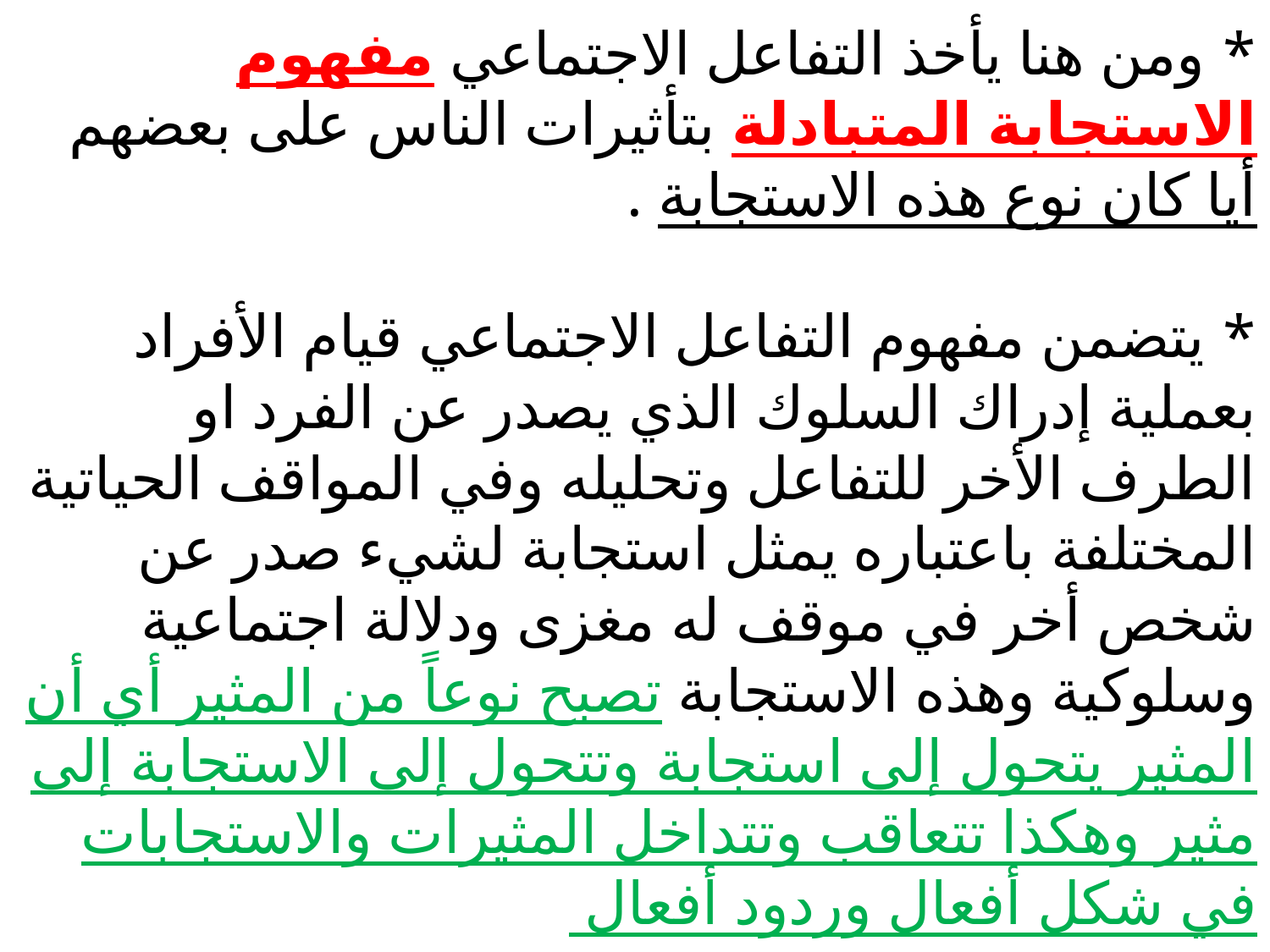

# * ومن هنا يأخذ التفاعل الاجتماعي مفهوم الاستجابة المتبادلة بتأثيرات الناس على بعضهم أيا كان نوع هذه الاستجابة . * يتضمن مفهوم التفاعل الاجتماعي قيام الأفراد بعملية إدراك السلوك الذي يصدر عن الفرد او الطرف الأخر للتفاعل وتحليله وفي المواقف الحياتية المختلفة باعتباره يمثل استجابة لشيء صدر عن شخص أخر في موقف له مغزى ودلالة اجتماعية وسلوكية وهذه الاستجابة تصبح نوعاً من المثير أي أن المثير يتحول إلى استجابة وتتحول إلى الاستجابة إلى مثير وهكذا تتعاقب وتتداخل المثيرات والاستجابات في شكل أفعال وردود أفعال